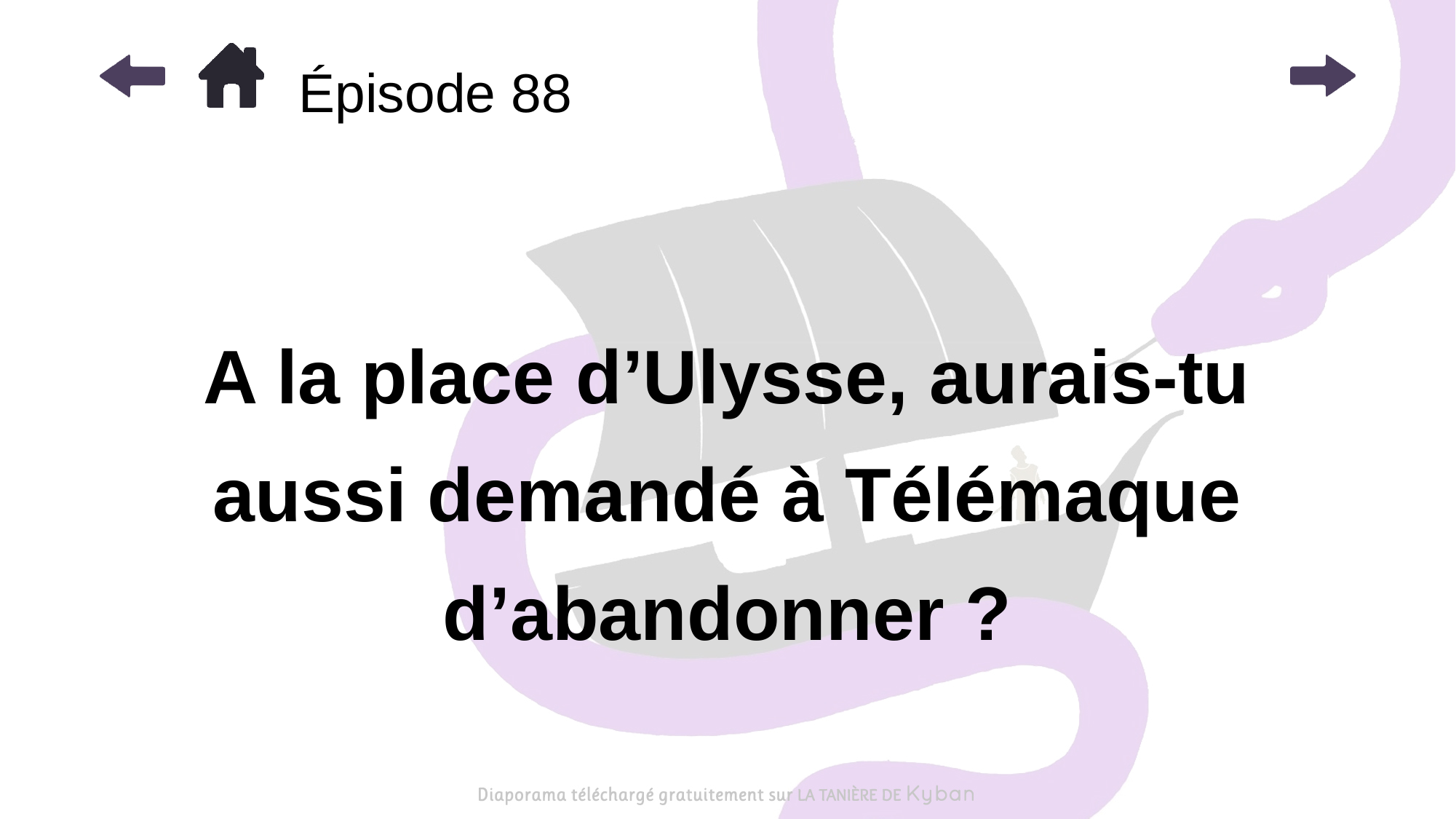

# Épisode 88
A la place d’Ulysse, aurais-tu aussi demandé à Télémaque d’abandonner ?